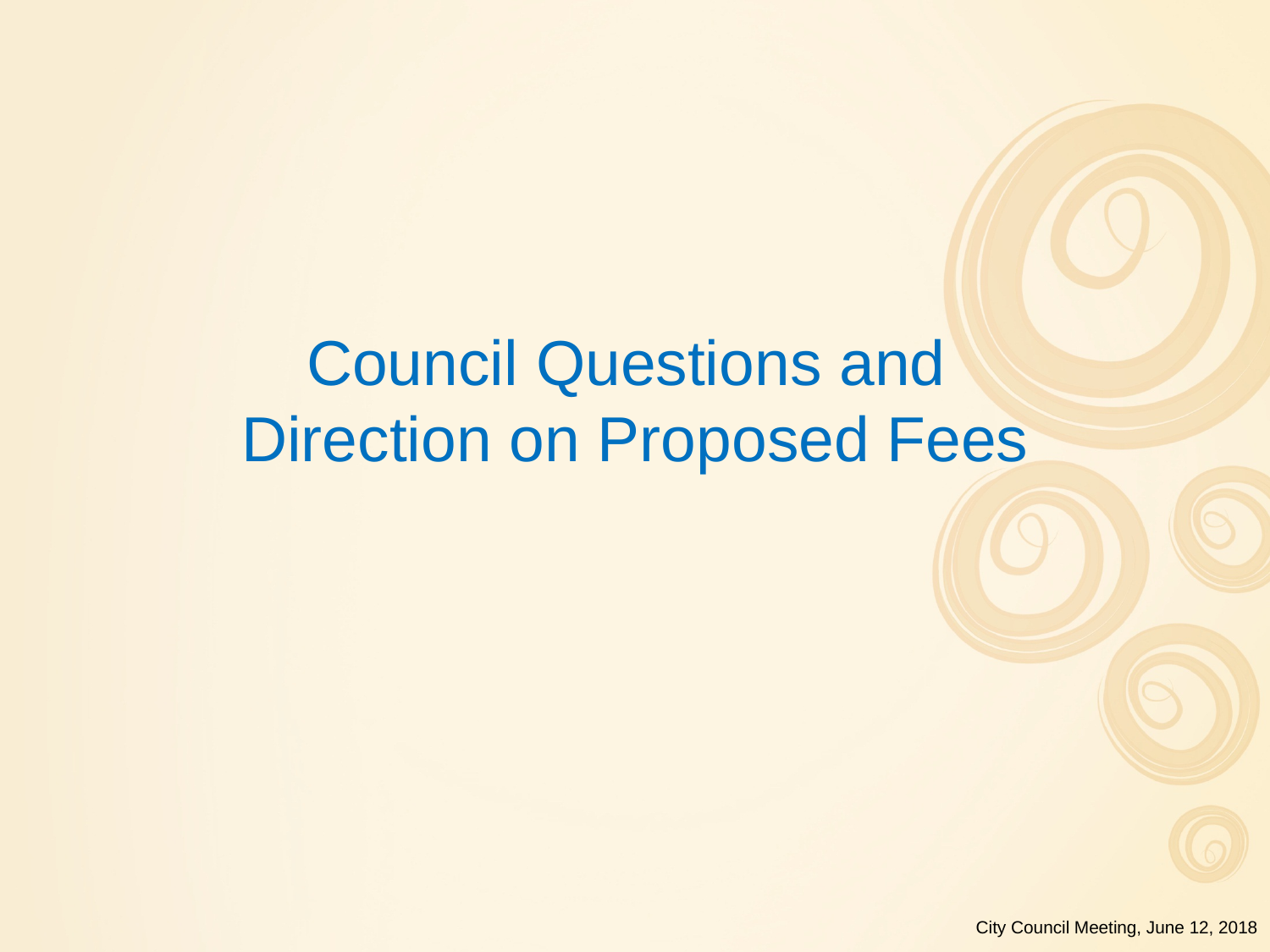

Council Questions and
Direction on Proposed Fees

City Council Meeting, June 12, 2018